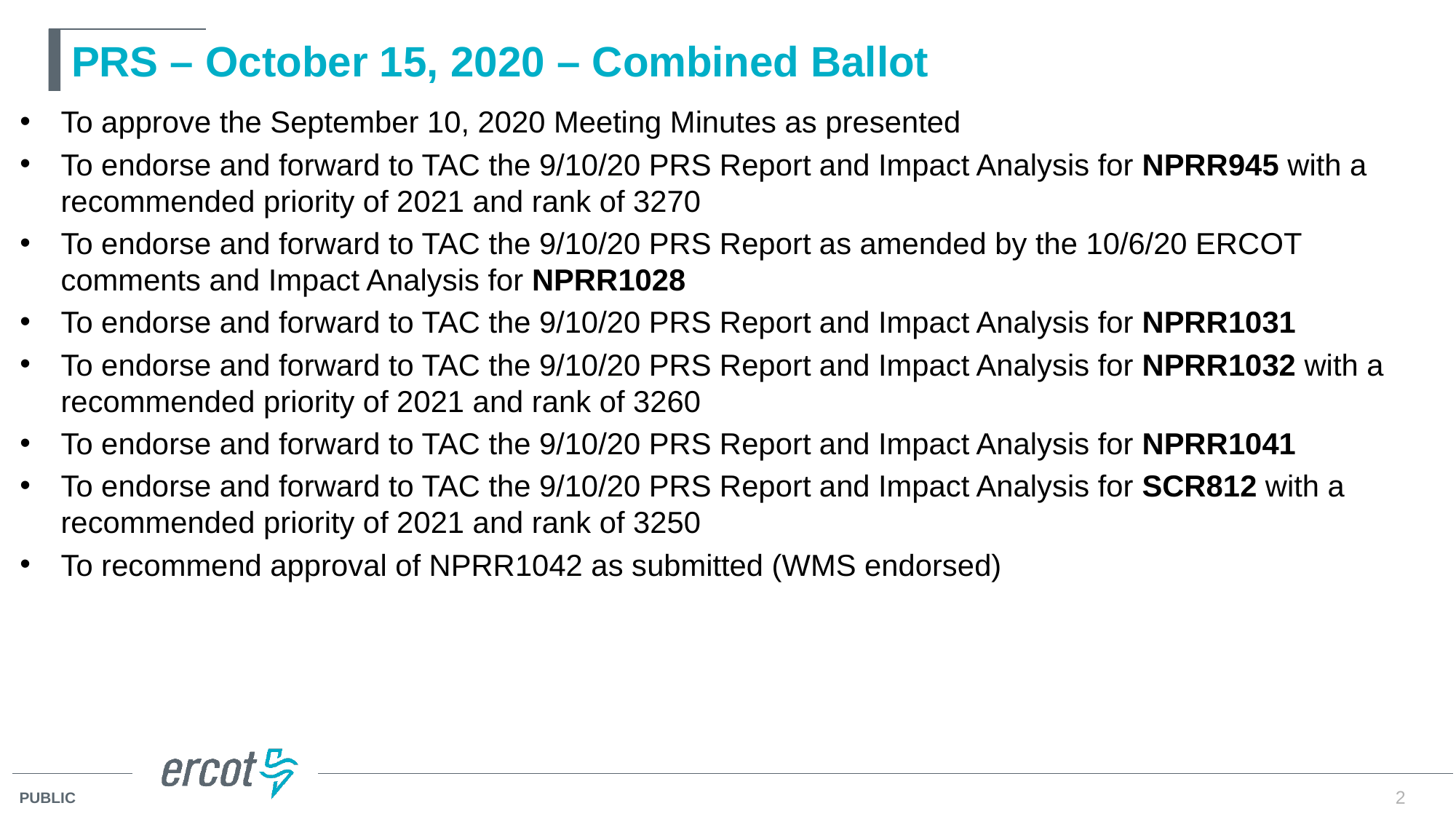

# PRS – October 15, 2020 – Combined Ballot
To approve the September 10, 2020 Meeting Minutes as presented
To endorse and forward to TAC the 9/10/20 PRS Report and Impact Analysis for NPRR945 with a recommended priority of 2021 and rank of 3270
To endorse and forward to TAC the 9/10/20 PRS Report as amended by the 10/6/20 ERCOT comments and Impact Analysis for NPRR1028
To endorse and forward to TAC the 9/10/20 PRS Report and Impact Analysis for NPRR1031
To endorse and forward to TAC the 9/10/20 PRS Report and Impact Analysis for NPRR1032 with a recommended priority of 2021 and rank of 3260
To endorse and forward to TAC the 9/10/20 PRS Report and Impact Analysis for NPRR1041
To endorse and forward to TAC the 9/10/20 PRS Report and Impact Analysis for SCR812 with a recommended priority of 2021 and rank of 3250
To recommend approval of NPRR1042 as submitted (WMS endorsed)

2